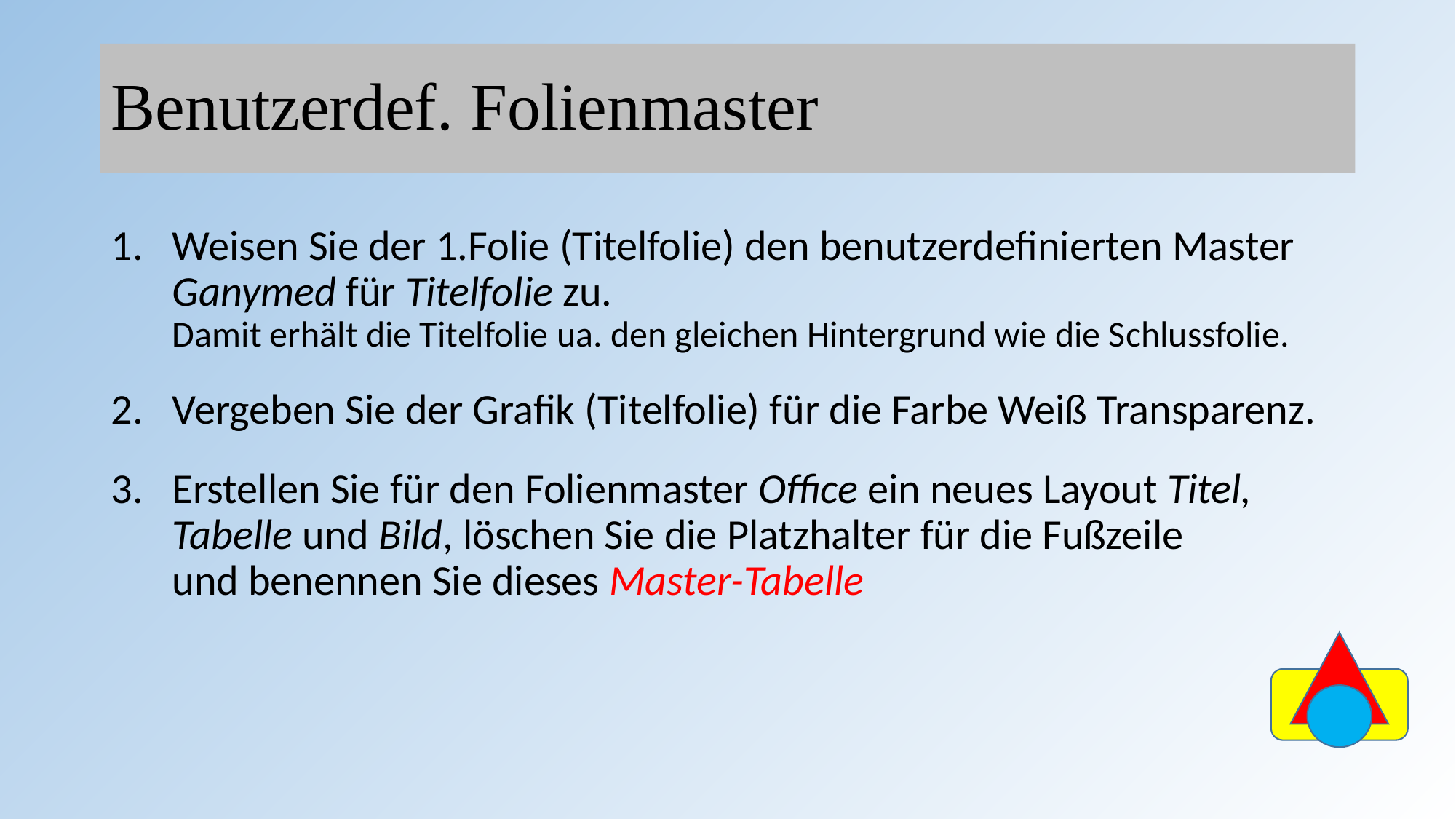

# Benutzerdef. Folienmaster
Weisen Sie der 1.Folie (Titelfolie) den benutzerdefinierten Master Ganymed für Titelfolie zu.
Damit erhält die Titelfolie ua. den gleichen Hintergrund wie die Schlussfolie.
Vergeben Sie der Grafik (Titelfolie) für die Farbe Weiß Transparenz.
Erstellen Sie für den Folienmaster Office ein neues Layout Titel, Tabelle und Bild, löschen Sie die Platzhalter für die Fußzeile
und benennen Sie dieses Master-Tabelle